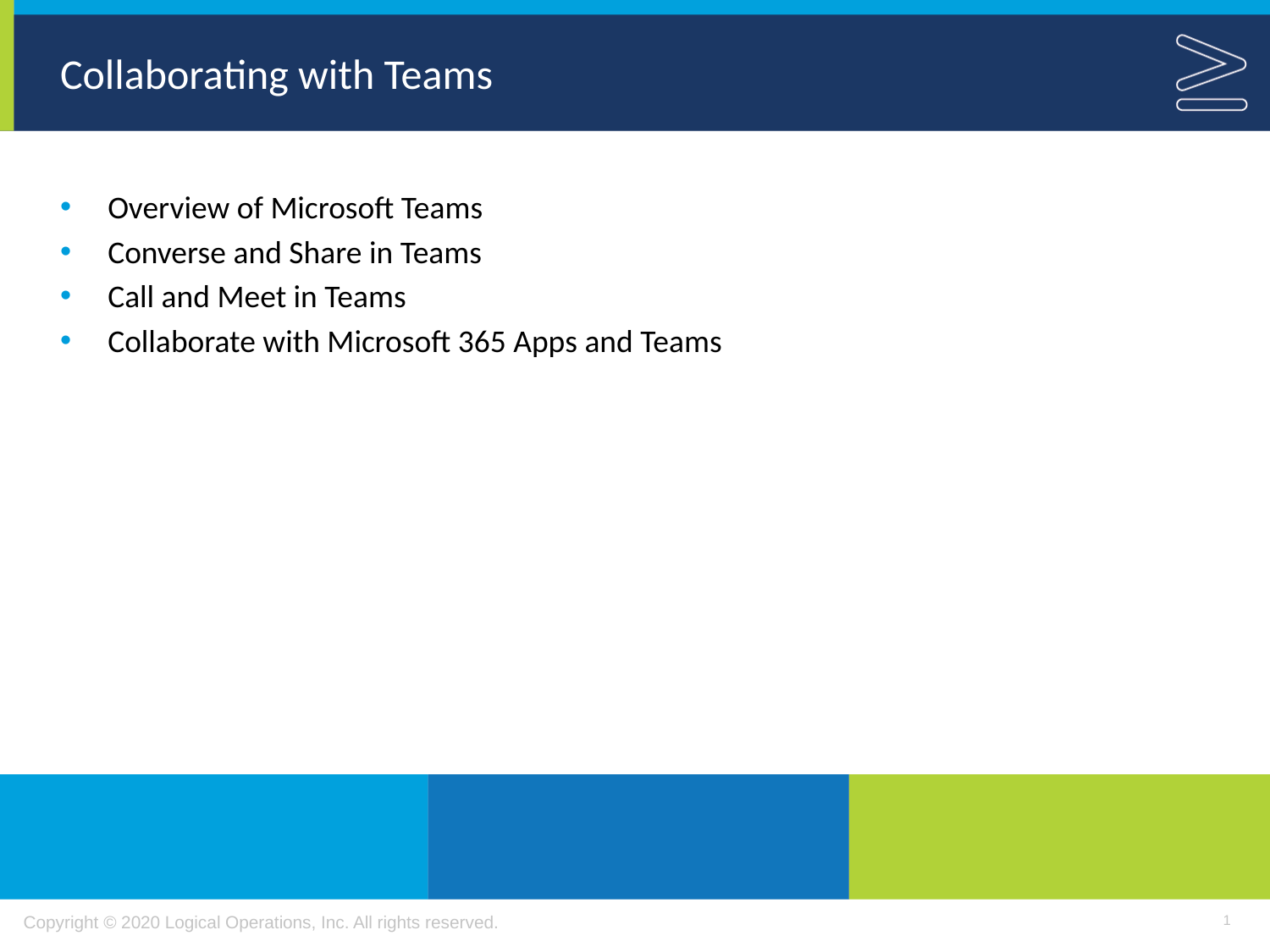

# Collaborating with Teams
Overview of Microsoft Teams
Converse and Share in Teams
Call and Meet in Teams
Collaborate with Microsoft 365 Apps and Teams

1